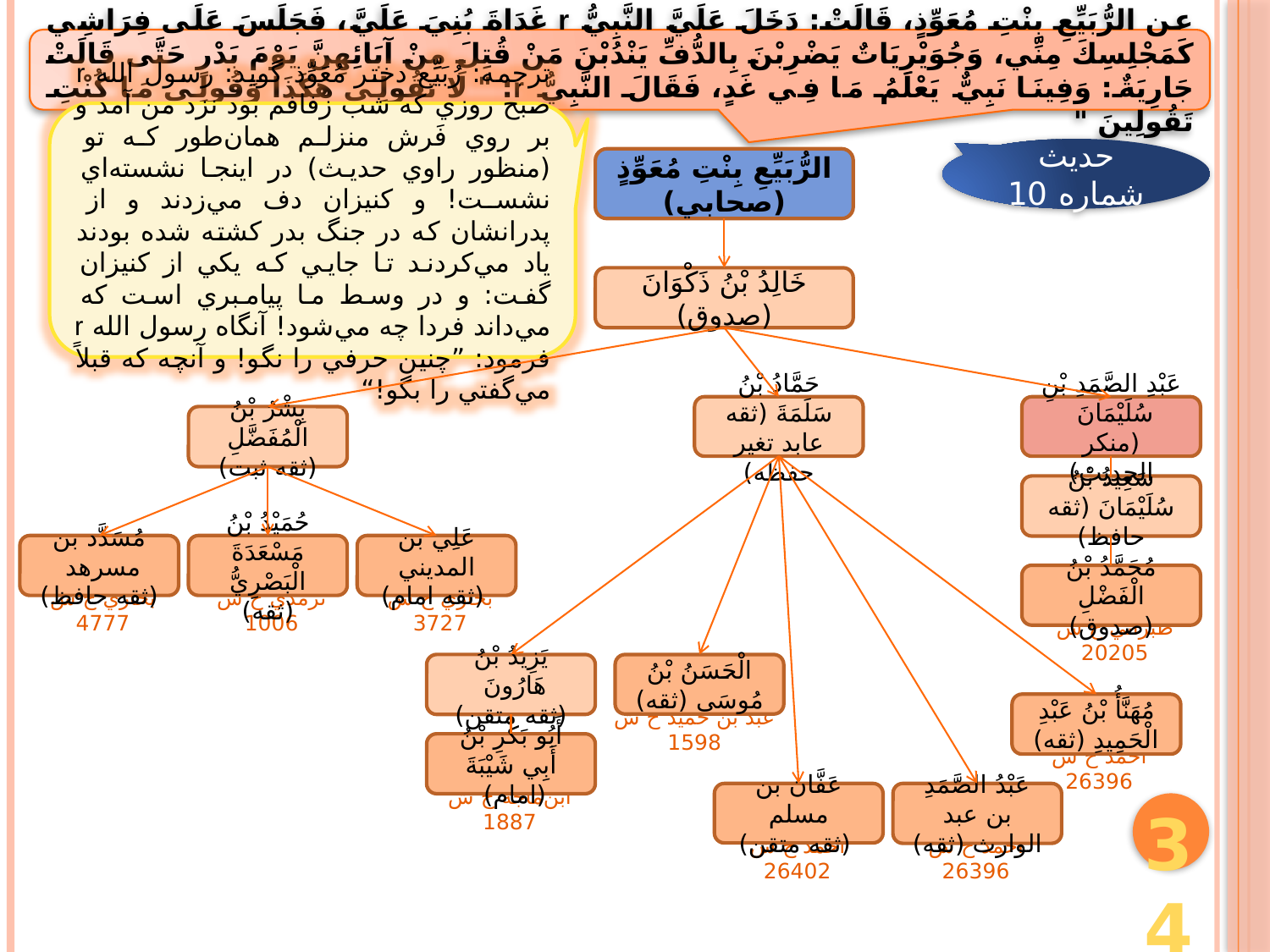

عن الرُّبَيِّعِ بِنْتِ مُعَوِّذٍ، قَالَتْ: دَخَلَ عَلَيَّ النَّبِيُّ r غَدَاةَ بُنِيَ عَلَيَّ، فَجَلَسَ عَلَى فِرَاشِي كَمَجْلِسِكَ مِنِّي، وَجُوَيْرِيَاتٌ يَضْرِبْنَ بِالدُّفِّ يَنْدُبْنَ مَنْ قُتِلَ مِنْ آبَائِهِنَّ يَوْمَ بَدْرٍ حَتَّى قَالَتْ جَارِيَةٌ: وَفِينَا نَبِيٌّ يَعْلَمُ مَا فِي غَدٍ، فَقَالَ النَّبِيُّ r: " لَا تَقُولِي هَكَذَا وَقُولِي مَا كُنْتِ تَقُولِينَ "
ترجمه: رُبَيِّع دختر مُعَوِّذ گويد: رسول الله r صبح روزي كه شب زفافم بود نزد من آمد و بر روي فَرش منزلم همان‌طور كه تو (منظور راوي حديث) در اينجا نشسته‌اي نشست! و كنيزان دف مي‌زدند و از پدرانشان كه در جنگ بدر كشته شده بودند ياد مي‌كردند تا جايي كه يكي از كنيزان گفت: و در وسط ما پيامبري است كه مي‌داند فردا چه مي‌شود! آنگاه رسول الله r فرمود: ”چنين حرفي را نگو! و آنچه كه قبلاً مي‌گفتي را بگو!“
حديث شماره 10
الرُّبَيِّعِ بِنْتِ مُعَوِّذٍ (صحابي)
خَالِدُ بْنُ ذَكْوَانَ (صدوق)
حَمَّادُ بْنُ سَلَمَةَ (ثقه عابد تغير حفظه)
عَبْدِ الصَّمَدِ بْنِ سُلَيْمَانَ  (منكر الحديث)
بِشْرُ بْنُ الْمُفَضَّلِ (ثقه ثبت)
سَعِيدُ بْنُ سُلَيْمَانَ (ثقه حافظ)
مُسَدَّد بن مسرهد
(ثقه حافظ)
حُمَيْدُ بْنُ مَسْعَدَةَ الْبَصْرِيُّ (ثقه)
عَلِي بن المديني
 (ثقه امام)
مُحَمَّدُ بْنُ الْفَضْلِ (صدوق)
بخاري ح ش 4777
ترمذي ح ش 1006
بخاري ح ش 3727
طبراني ح ش 20205
يَزِيدُ بْنُ هَارُونَ
(ثقه متقن)
الْحَسَنُ بْنُ مُوسَى (ثقه)
مُهَنَّأُ بْنُ عَبْدِ الْحَمِيدِ (ثقه)
عبد بن حميد ح ش 1598
أَبُو بَكْرِ بْنُ أَبِي شَيْبَةَ (امام)
احمد ح ش 26396
عَفَّان بن مسلم
 (ثقه متقن)
عَبْدُ الصَّمَدِ بن عبد الوارث (ثقه)
ابن‌ماجه ح ش 1887
34
احمد ح ش 26402
احمد ح ش 26396